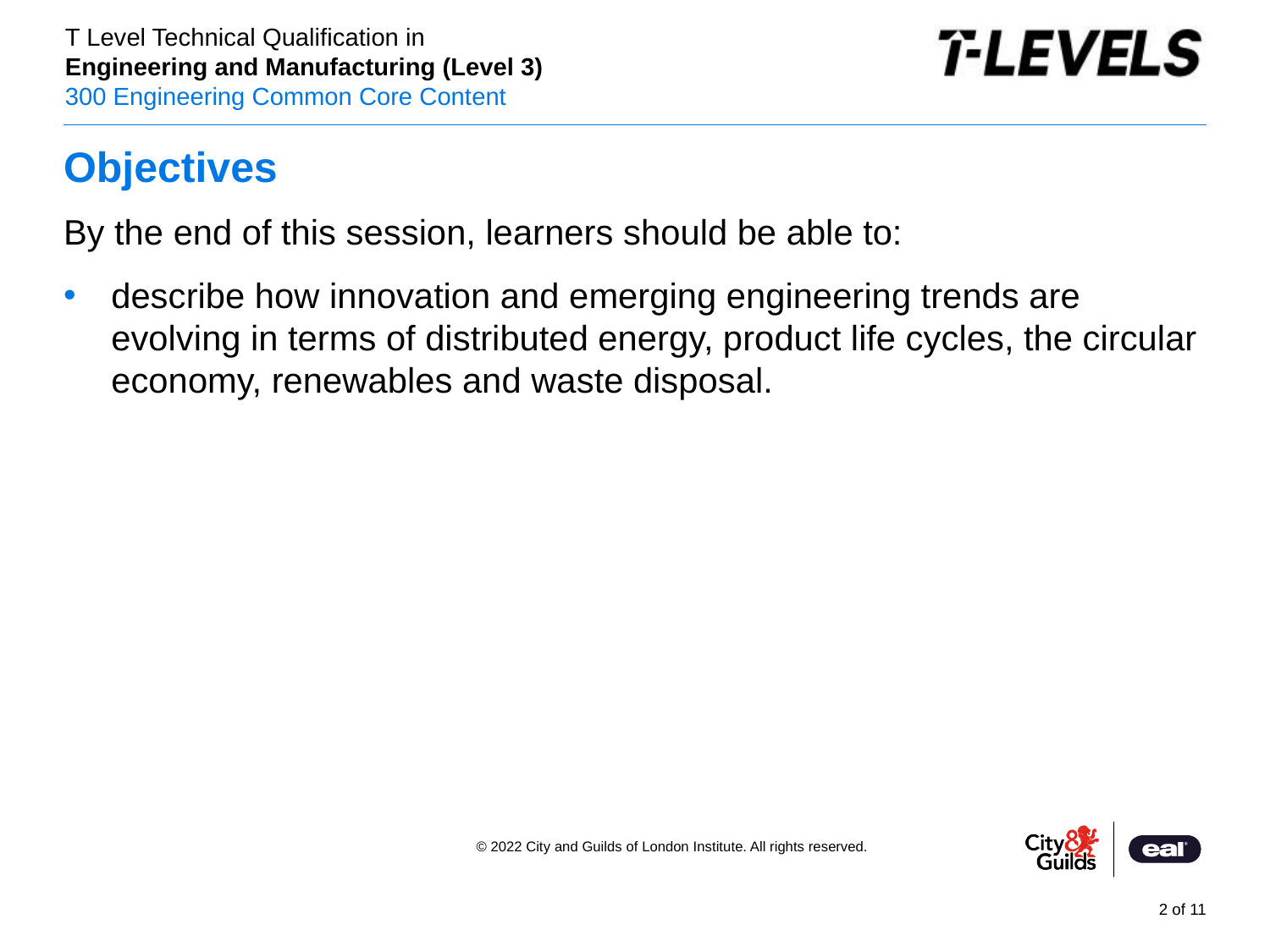

# Objectives

PowerPoint presentation
By the end of this session, learners should be able to:
describe how innovation and emerging engineering trends are evolving in terms of distributed energy, product life cycles, the circular economy, renewables and waste disposal.